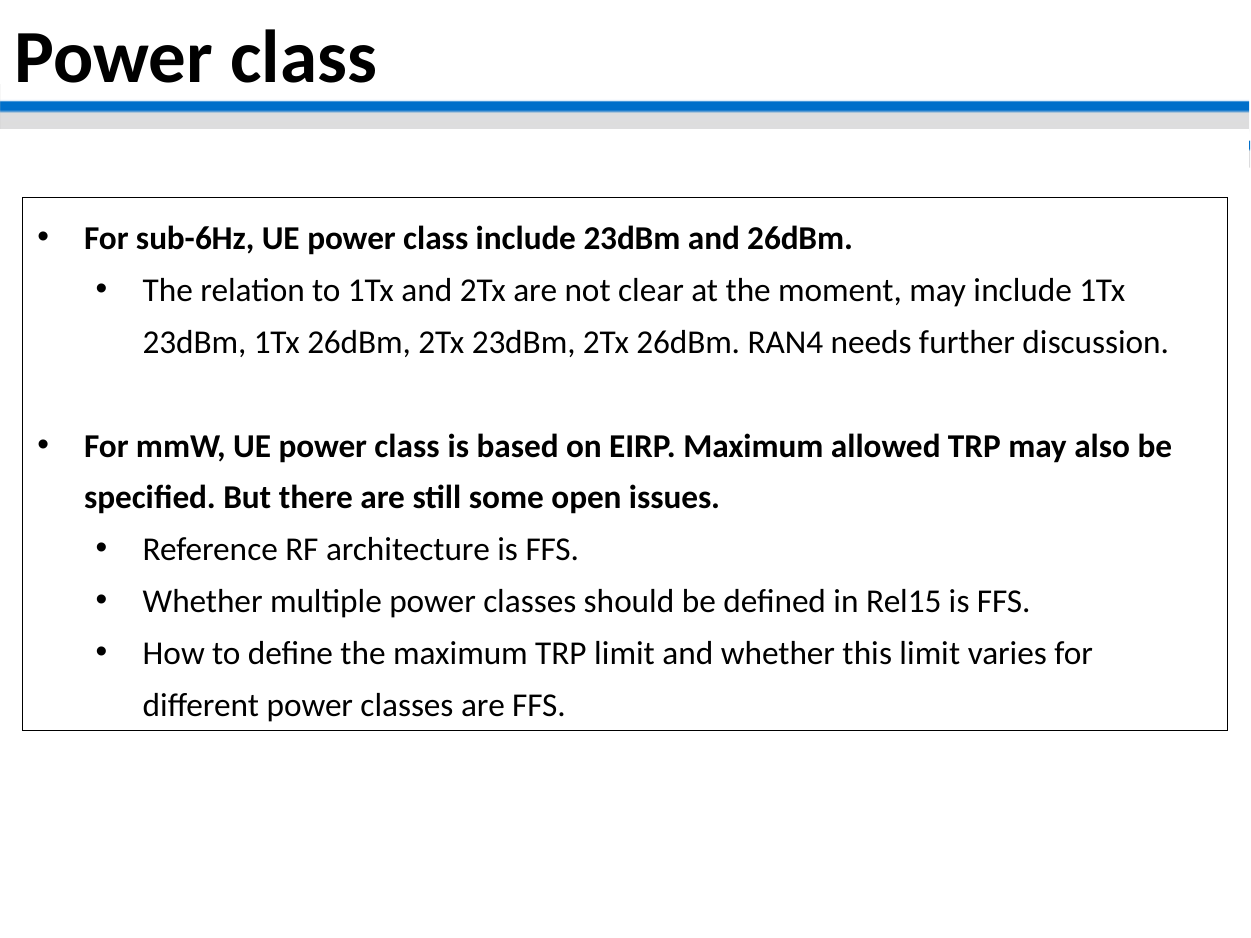

Power class
For sub-6Hz, UE power class include 23dBm and 26dBm.
The relation to 1Tx and 2Tx are not clear at the moment, may include 1Tx 23dBm, 1Tx 26dBm, 2Tx 23dBm, 2Tx 26dBm. RAN4 needs further discussion.

For mmW, UE power class is based on EIRP. Maximum allowed TRP may also be specified. But there are still some open issues.
Reference RF architecture is FFS.
Whether multiple power classes should be defined in Rel15 is FFS.
How to define the maximum TRP limit and whether this limit varies for different power classes are FFS.